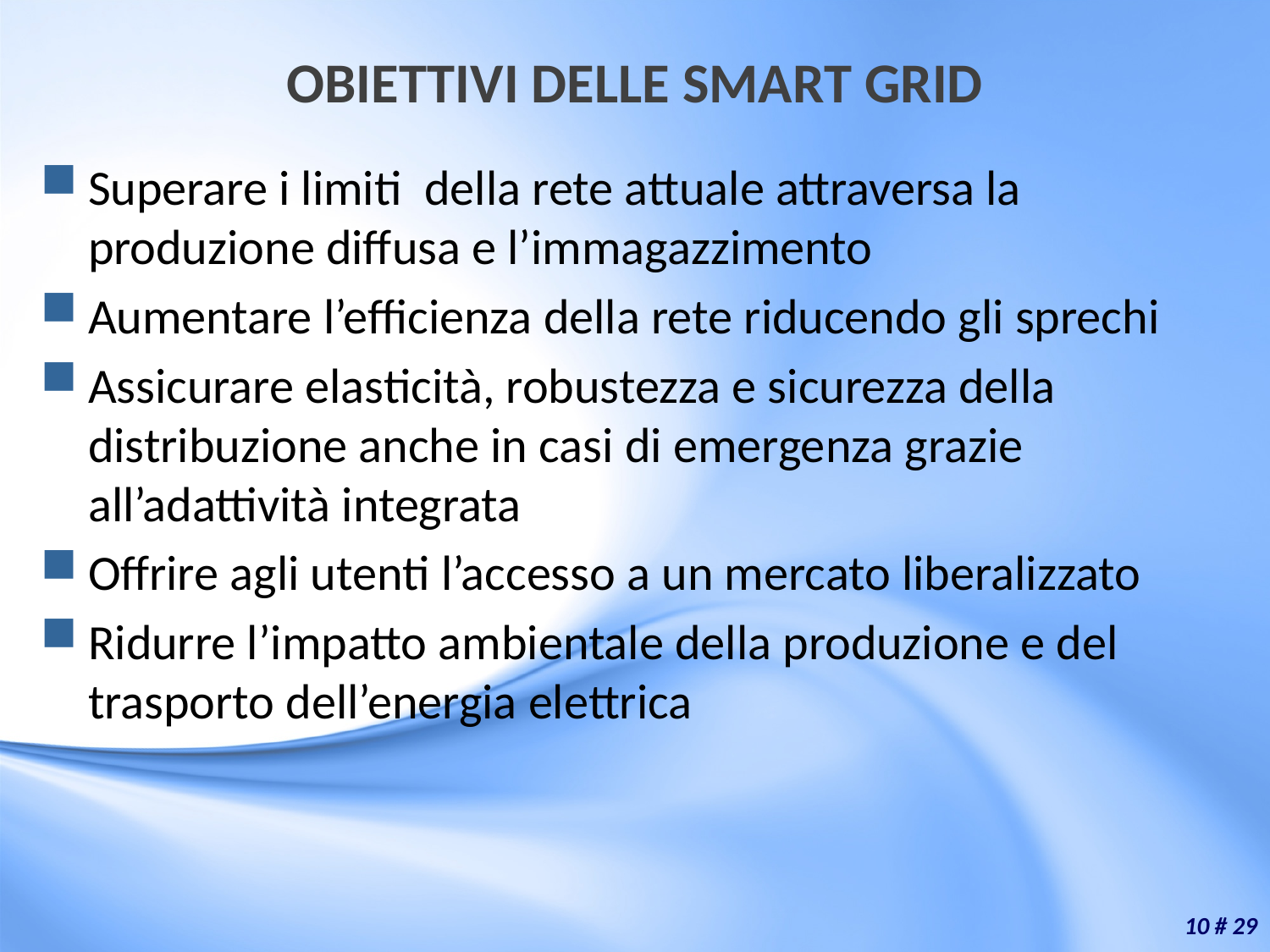

# OBIETTIVI DELLE SMART GRID
Superare i limiti  della rete attuale attraversa la produzione diffusa e l’immagazzimento
Aumentare l’efficienza della rete riducendo gli sprechi
Assicurare elasticità, robustezza e sicurezza della distribuzione anche in casi di emergenza grazie all’adattività integrata
Offrire agli utenti l’accesso a un mercato liberalizzato
Ridurre l’impatto ambientale della produzione e del trasporto dell’energia elettrica
10 # 29